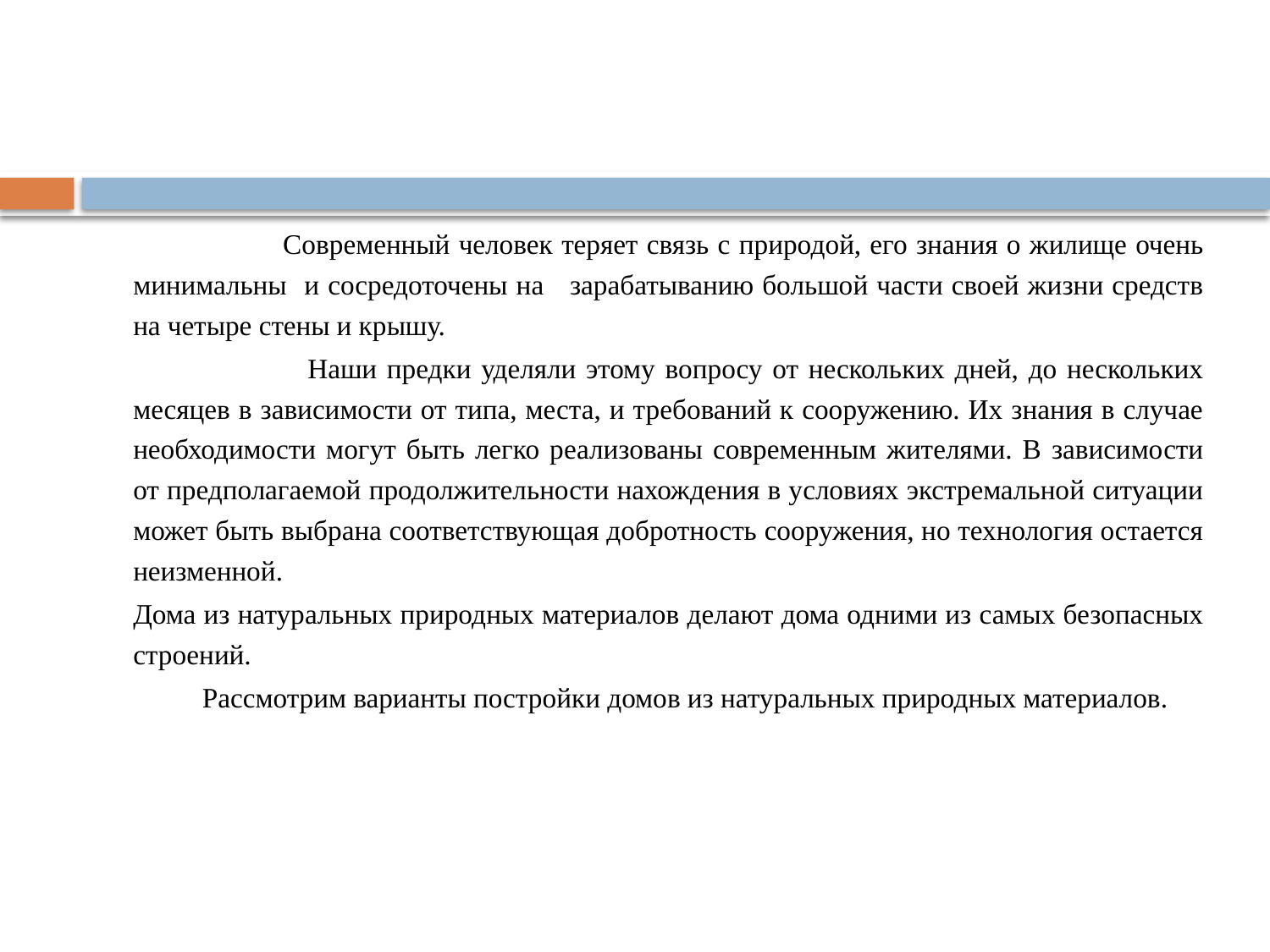

#

                     Современный человек теряет связь с природой, его знания о жилище очень минимальны  и сосредоточены на   зарабатыванию большой части своей жизни средств на четыре стены и крышу.
                     Наши предки уделяли этому вопросу от нескольких дней, до нескольких месяцев в зависимости от типа, места, и требований к сооружению. Их знания в случае необходимости могут быть легко реализованы современным жителями. В зависимости от предполагаемой продолжительности нахождения в условиях экстремальной ситуации может быть выбрана соответствующая добротность сооружения, но технология остается неизменной.
		Дома из натуральных природных материалов делают дома одними из самых безопасных строений.
               Рассмотрим варианты постройки домов из натуральных природных материалов.